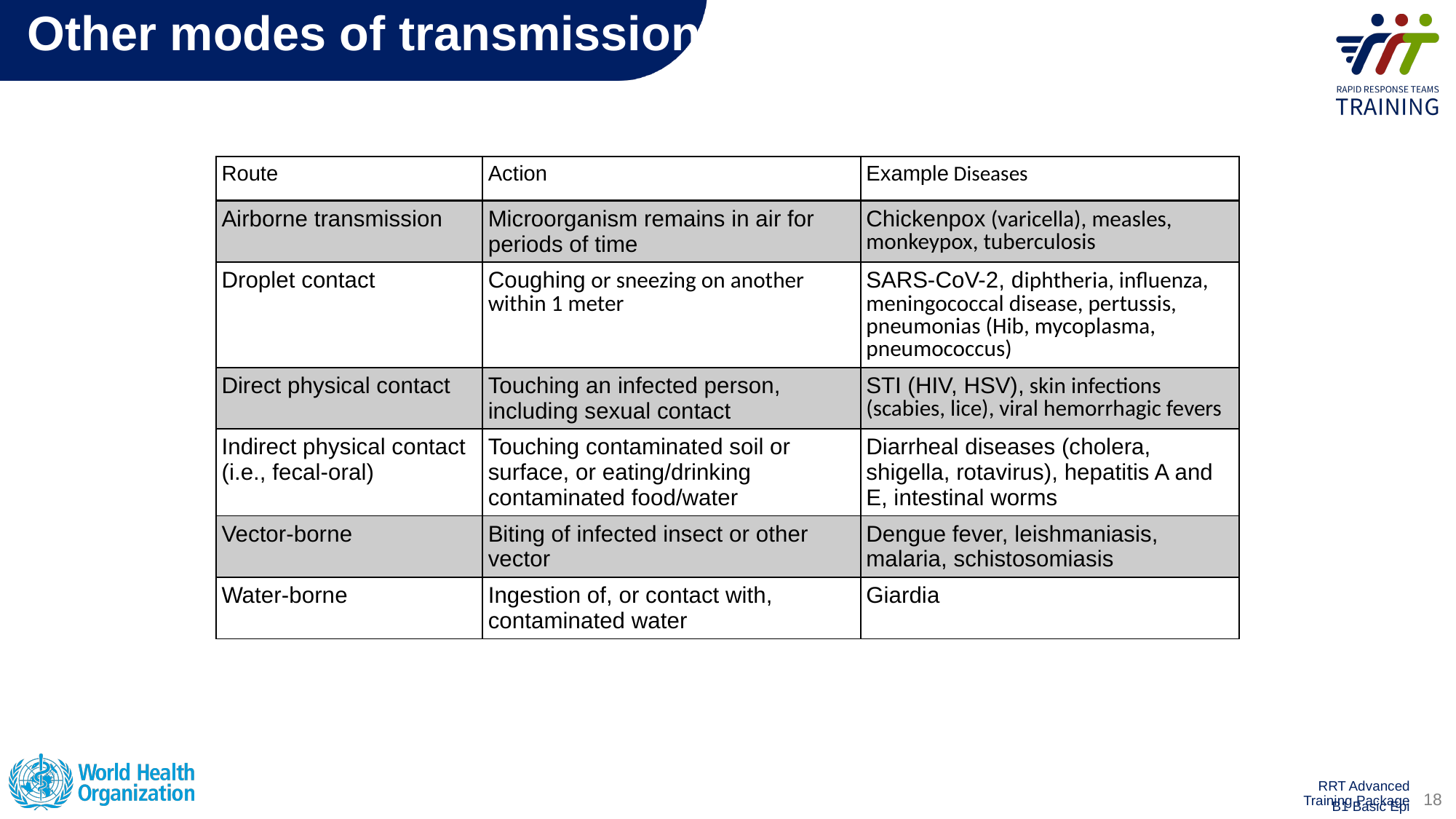

Other modes of transmission
| Route | Action | Example Diseases |
| --- | --- | --- |
| Airborne transmission | Microorganism remains in air for periods of time | Chickenpox (varicella), measles, monkeypox, tuberculosis |
| Droplet contact | Coughing or sneezing on another within 1 meter | SARS-CoV-2, diphtheria, influenza, meningococcal disease, pertussis, pneumonias (Hib, mycoplasma, pneumococcus) |
| Direct physical contact | Touching an infected person, including sexual contact | STI (HIV, HSV), skin infections (scabies, lice), viral hemorrhagic fevers |
| Indirect physical contact (i.e., fecal-oral) | Touching contaminated soil or surface, or eating/drinking contaminated food/water | Diarrheal diseases (cholera, shigella, rotavirus), hepatitis A and E, intestinal worms |
| Vector-borne | Biting of infected insect or other vector | Dengue fever, leishmaniasis, malaria, schistosomiasis |
| Water-borne | Ingestion of, or contact with, contaminated water | Giardia |